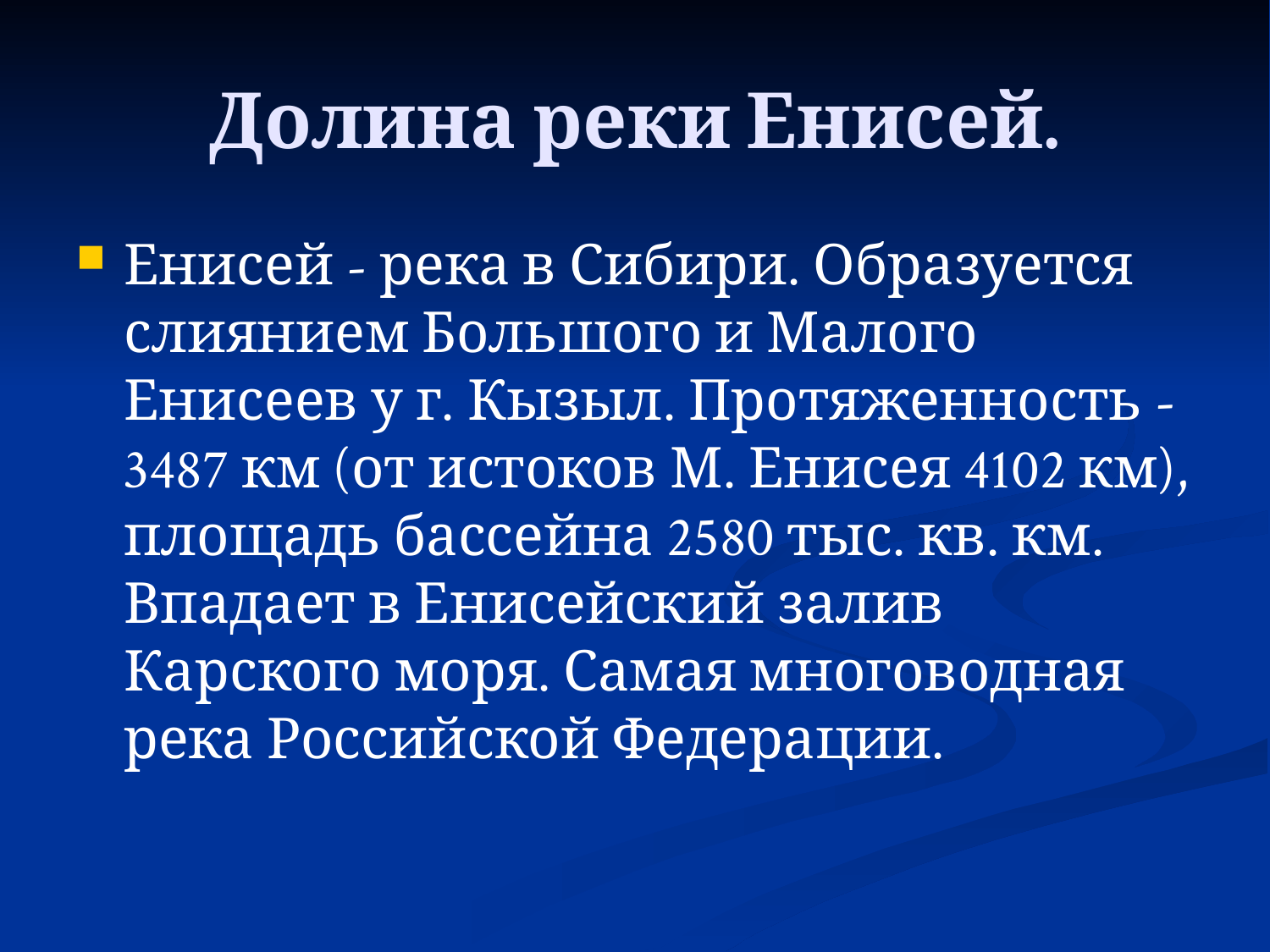

# Долина реки Енисей.
Енисей - река в Сибири. Образуется слиянием Большого и Малого Енисеев у г. Кызыл. Протяженность - 3487 км (от истоков М. Енисея 4102 км), площадь бассейна 2580 тыс. кв. км. Впадает в Енисейский залив Карского моря. Самая многоводная река Российской Федерации.